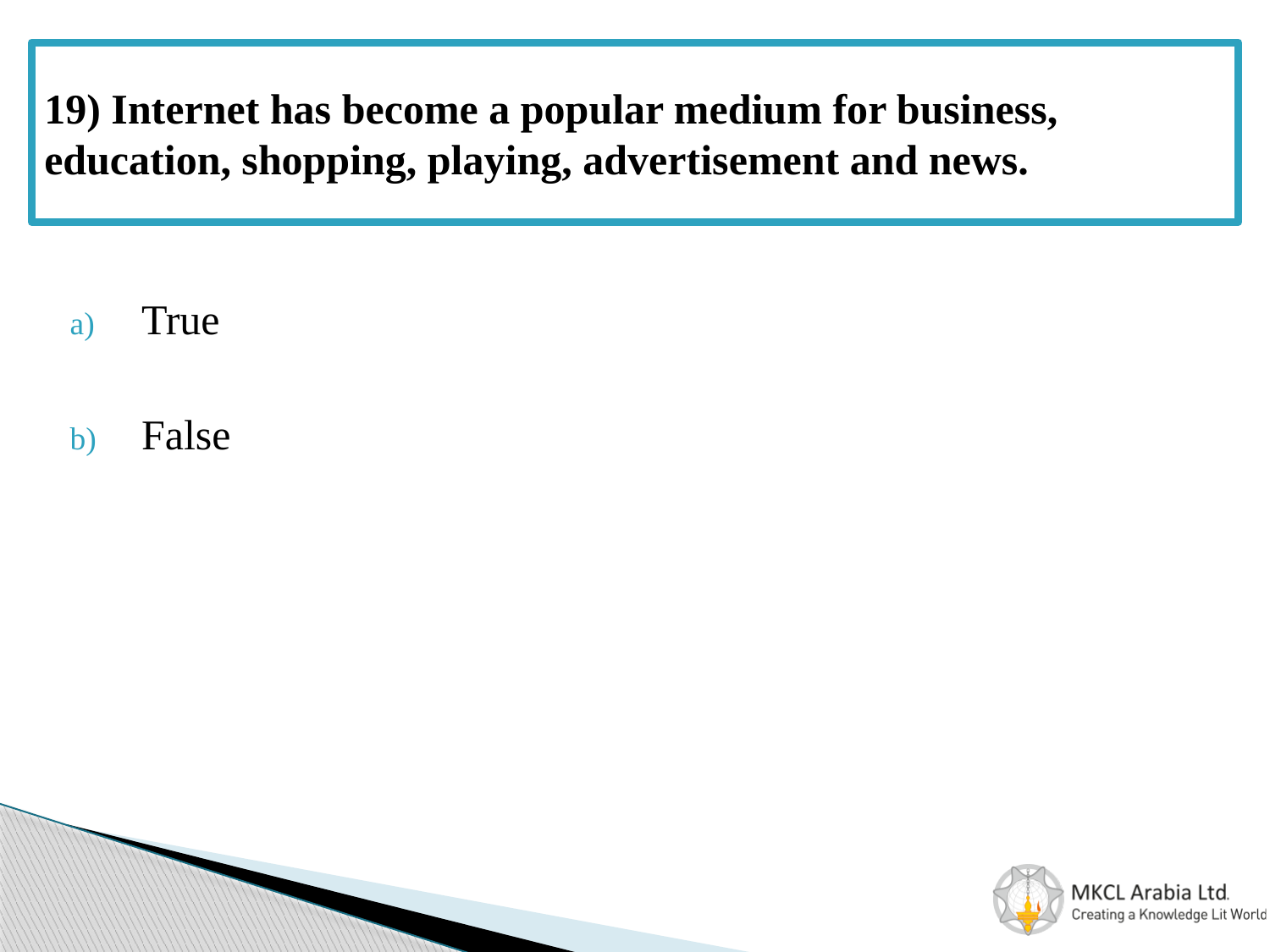

# 19) Internet has become a popular medium for business, education, shopping, playing, advertisement and news.
True

False